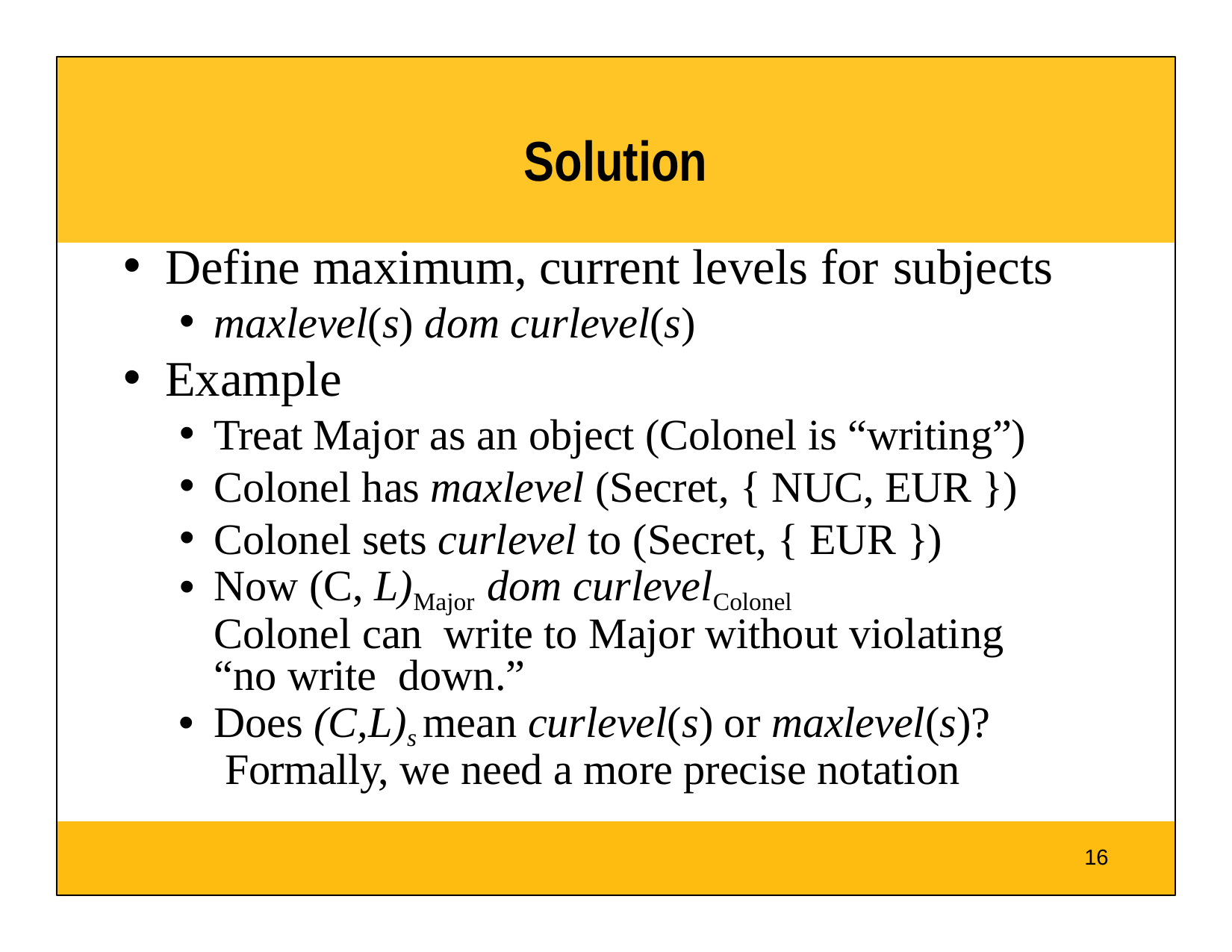

# Solution
Define maximum, current levels for subjects
maxlevel(s) dom curlevel(s)
Example
Treat Major as an object (Colonel is “writing”)
Colonel has maxlevel (Secret, { NUC, EUR })
Colonel sets curlevel to (Secret, { EUR })
Now (C, L)Major dom curlevelColonel	Colonel can  write to Major without violating “no write  down.”
Does (C,L)s mean curlevel(s) or maxlevel(s)?  Formally, we need a more precise notation
16